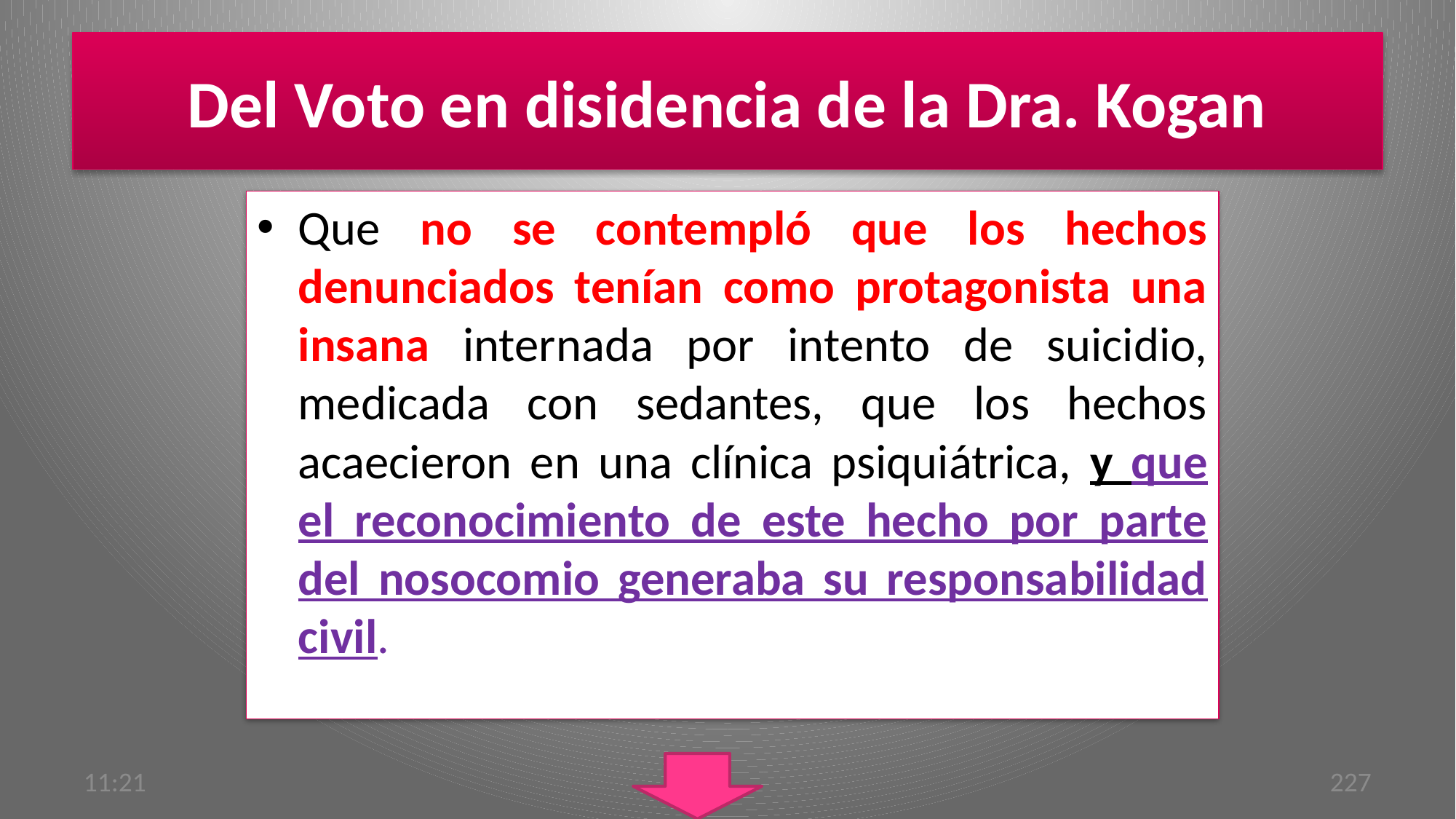

# Del Voto en disidencia de la Dra. Kogan
Que no se contempló que los hechos denunciados tenían como protagonista una insana internada por intento de suicidio, medicada con sedantes, que los hechos acaecieron en una clínica psiquiátrica, y que el reconocimiento de este hecho por parte del nosocomio generaba su responsabilidad civil.

11:21
227